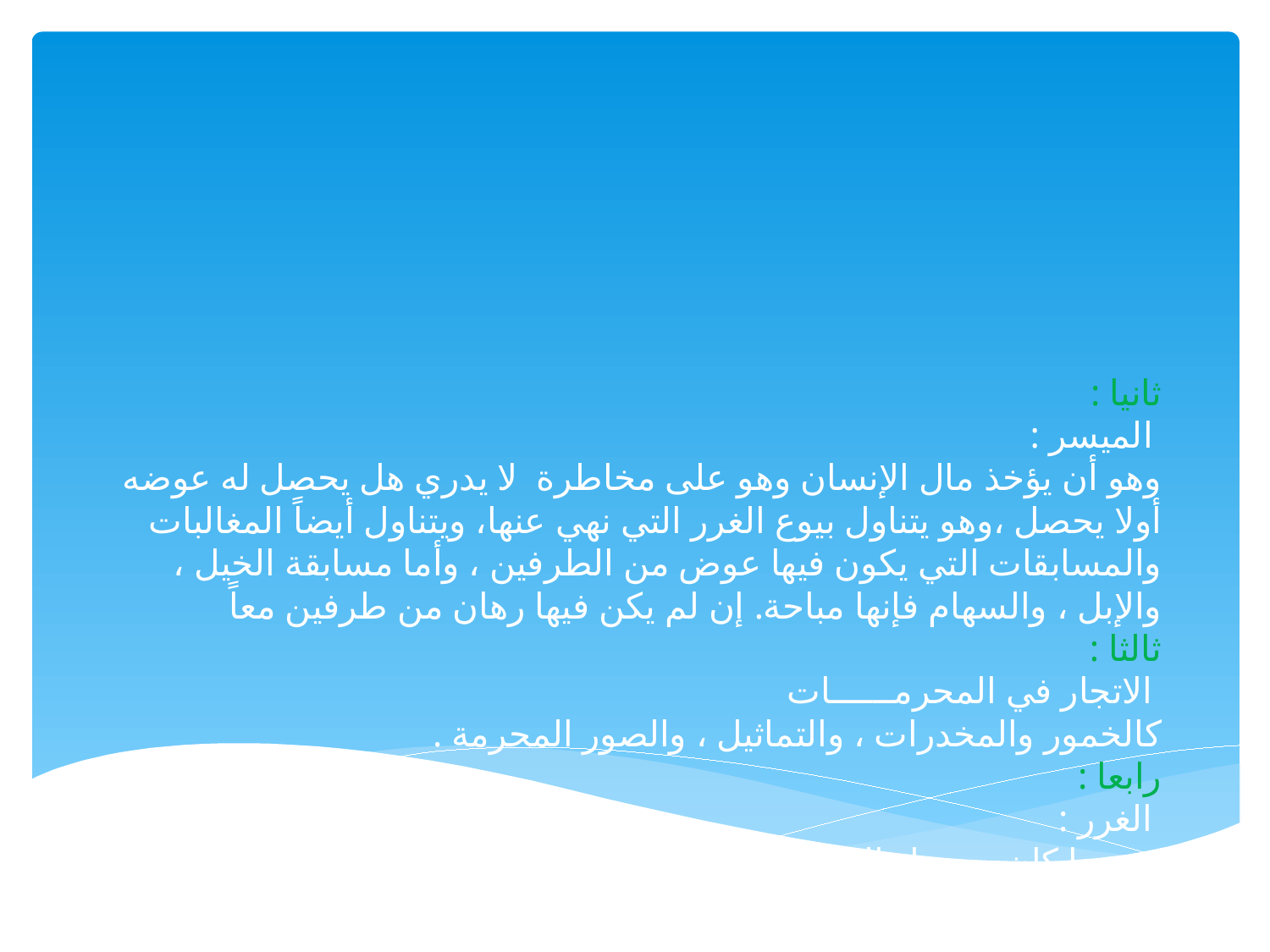

# ثانيا : الميسر : وهو أن يؤخذ مال الإنسان وهو على مخاطرة  لا يدري هل يحصل له عوضه أولا يحصل ،وهو يتناول بيوع الغرر التي نهي عنها، ويتناول أيضاً المغالبات والمسابقات التي يكون فيها عوض من الطرفين ، وأما مسابقة الخيل ، والإبل ، والسهام فإنها مباحة. إن لم يكن فيها رهان من طرفين معاً ثالثا : الاتجار في المحرمــــــات كالخمور والمخدرات ، والتماثيل ، والصور المحرمة . رابعا : الغرر : وهو ما كان مجهول العاقبة ، بحيث لا يُعلم : هل يحصل أو لا ، وهل يُقدر على تسليمه أم لا ؟.